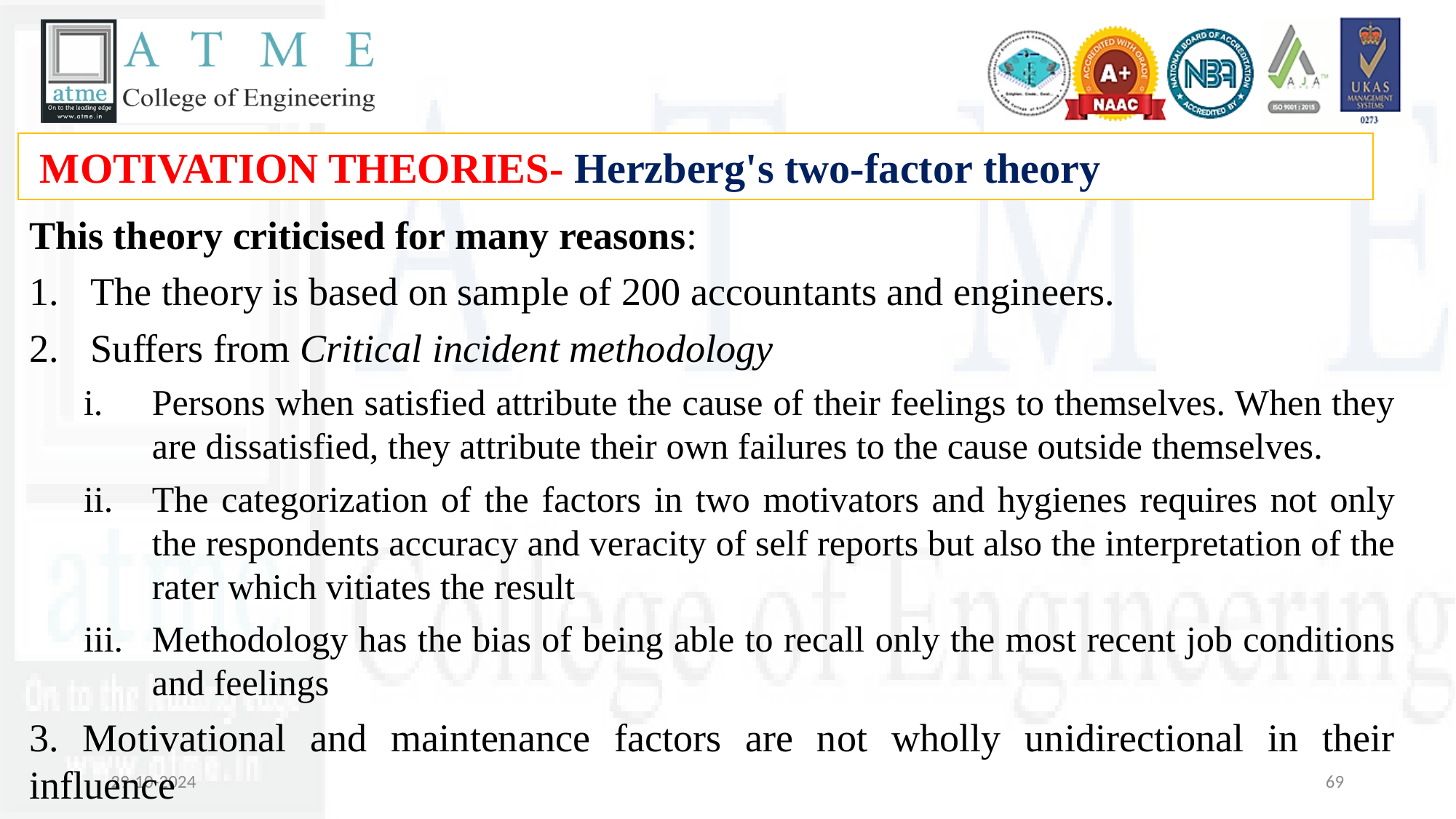

MOTIVATION THEORIES- Herzberg's two-factor theory

This theory criticised for many reasons:
The theory is based on sample of 200 accountants and engineers.
Suffers from Critical incident methodology
Persons when satisfied attribute the cause of their feelings to themselves. When they are dissatisfied, they attribute their own failures to the cause outside themselves.
The categorization of the factors in two motivators and hygienes requires not only the respondents accuracy and veracity of self reports but also the interpretation of the rater which vitiates the result
Methodology has the bias of being able to recall only the most recent job conditions and feelings
3. Motivational and maintenance factors are not wholly unidirectional in their influence
29-10-2024
69